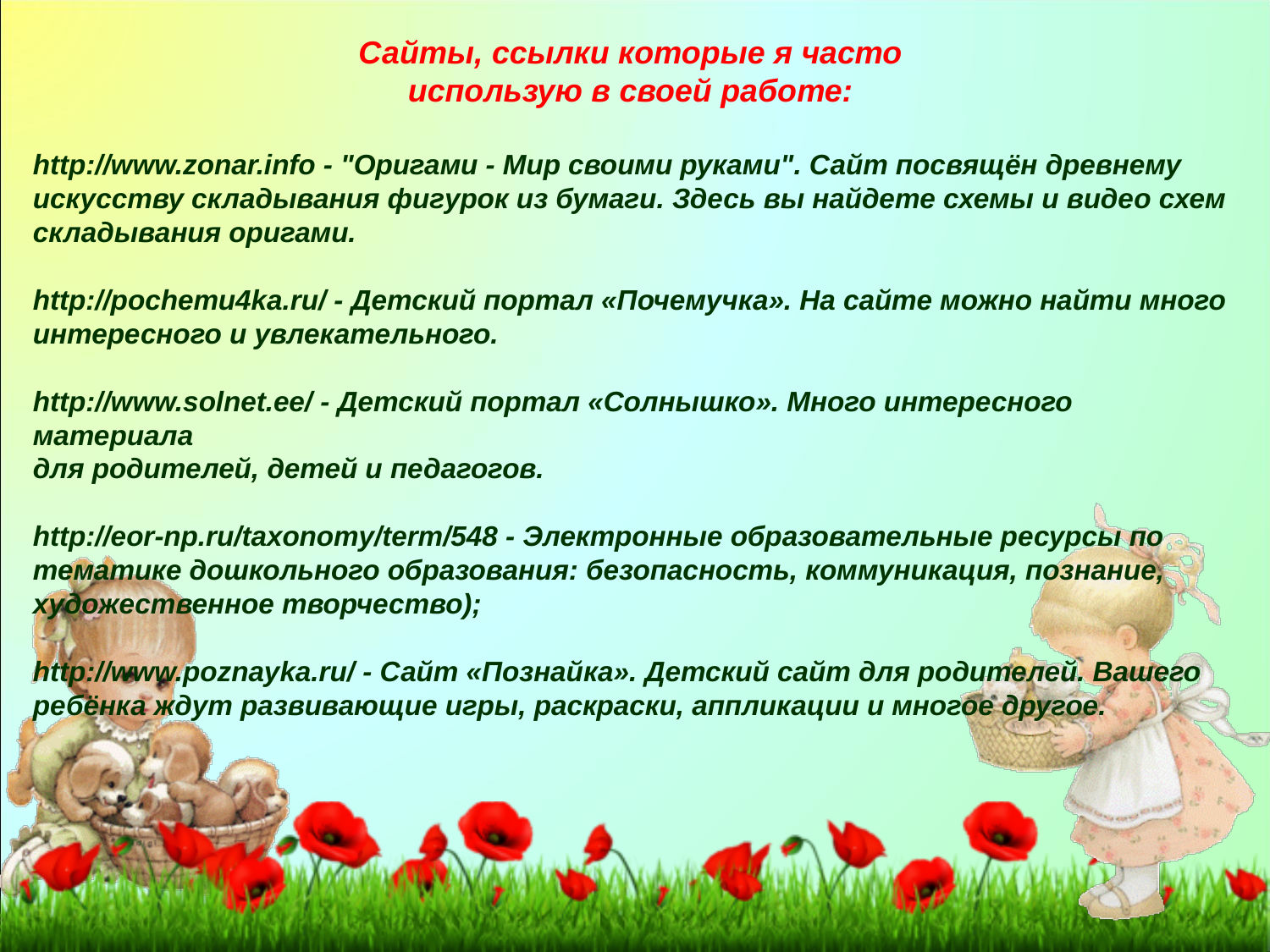

Сайты, ссылки которые я часто
использую в своей работе:

http://www.zonar.info - "Оригами - Мир своими руками". Сайт посвящён древнему
искусству складывания фигурок из бумаги. Здесь вы найдете схемы и видео схем
складывания оригами.

http://pochemu4ka.ru/ - Детский портал «Почемучка». На сайте можно найти много
интересного и увлекательного.

http://www.solnet.ee/ - Детский портал «Солнышко». Много интересного материала
для родителей, детей и педагогов.

http://eor-np.ru/taxonomy/term/548 - Электронные образовательные ресурсы по
тематике дошкольного образования: безопасность, коммуникация, познание,
художественное творчество);

http://www.poznayka.ru/ - Сайт «Познайка». Детский сайт для родителей. Вашего
ребёнка ждут развивающие игры, раскраски, аппликации и многое другое.